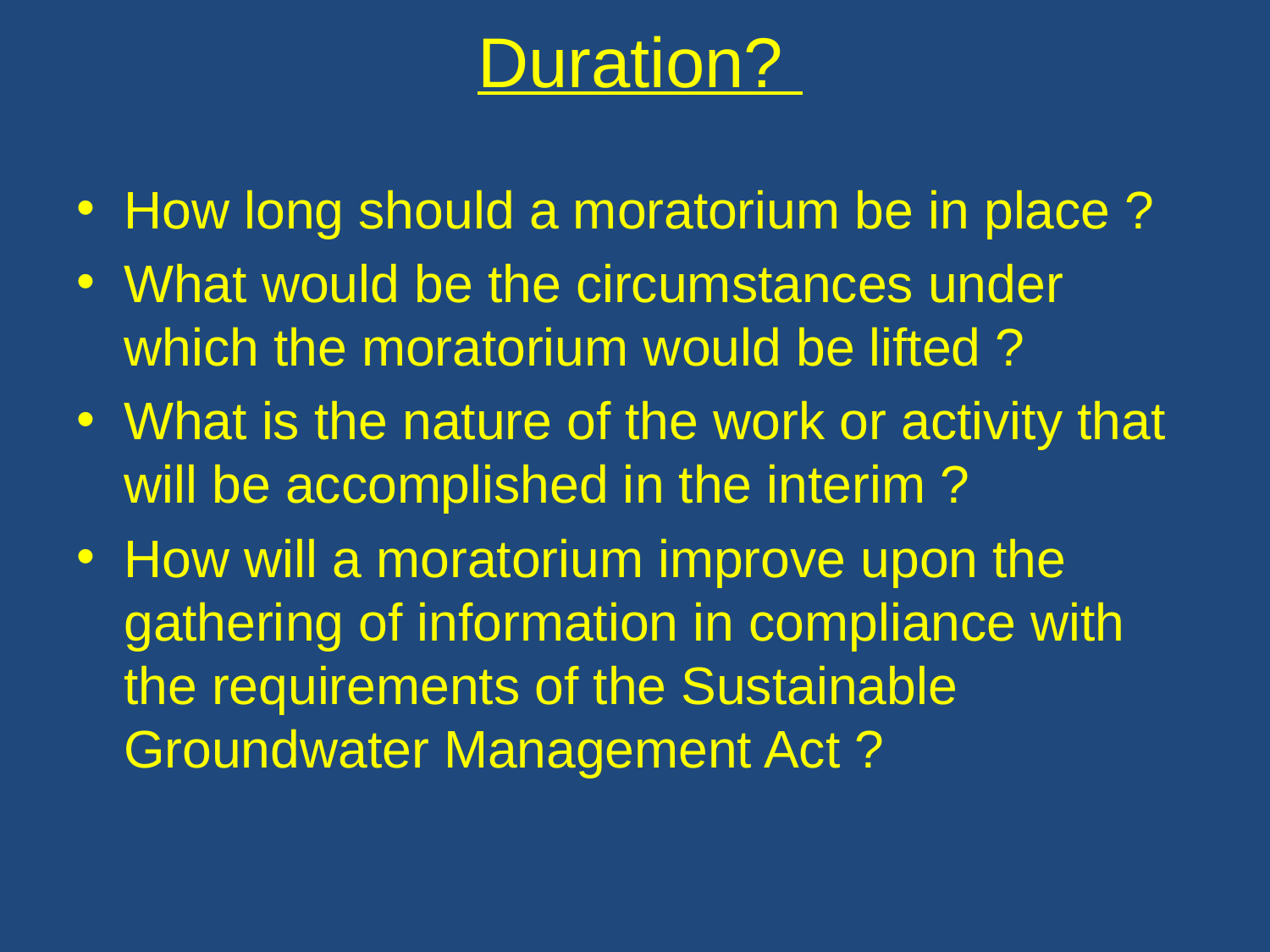

Duration?
#
How long should a moratorium be in place ?
What would be the circumstances under which the moratorium would be lifted ?
What is the nature of the work or activity that will be accomplished in the interim ?
How will a moratorium improve upon the gathering of information in compliance with the requirements of the Sustainable Groundwater Management Act ?